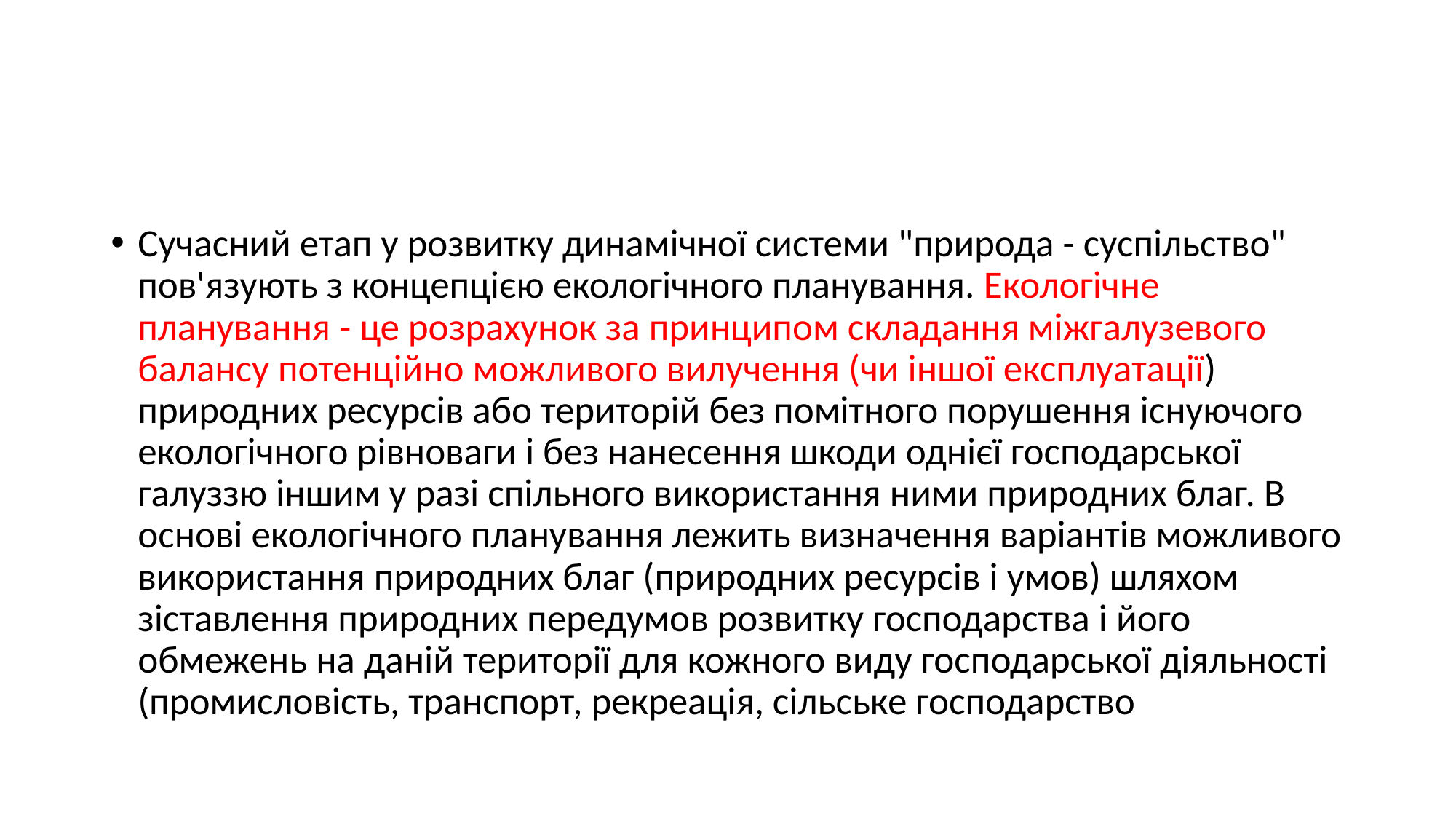

#
Сучасний етап у розвитку динамічної системи "природа - суспільство" пов'язують з концепцією екологічного планування. Екологічне планування - це розрахунок за принципом складання міжгалузевого балансу потенційно можливого вилучення (чи іншої експлуатації) природних ресурсів або територій без помітного порушення існуючого екологічного рівноваги і без нанесення шкоди однієї господарської галуззю іншим у разі спільного використання ними природних благ. В основі екологічного планування лежить визначення варіантів можливого використання природних благ (природних ресурсів і умов) шляхом зіставлення природних передумов розвитку господарства і його обмежень на даній території для кожного виду господарської діяльності (промисловість, транспорт, рекреація, сільське господарство